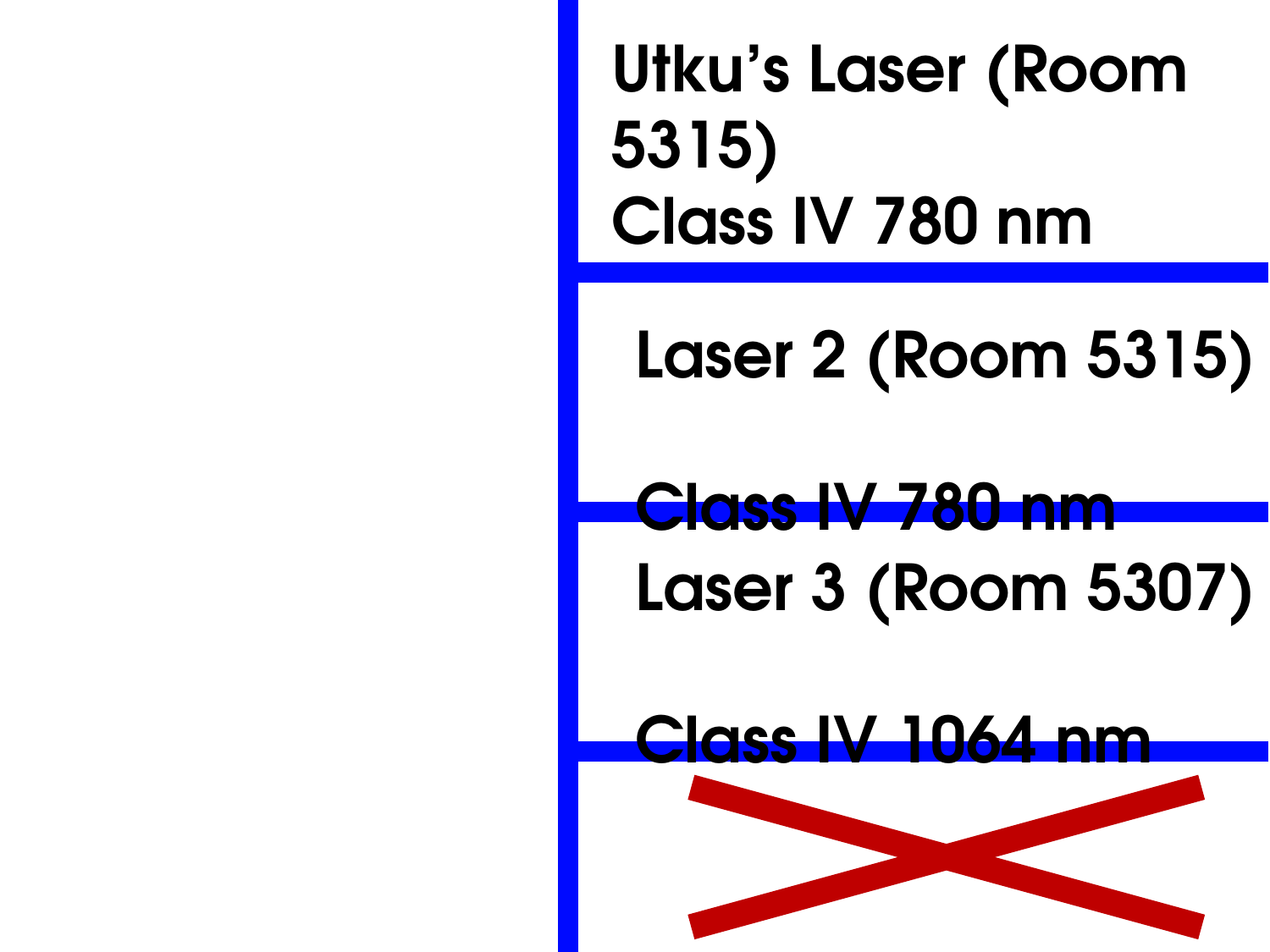

Utku’s Laser (Room 5315)
Class IV 780 nm
Laser 2 (Room 5315)
Class IV 780 nm
Laser 3 (Room 5307)
Class IV 1064 nm